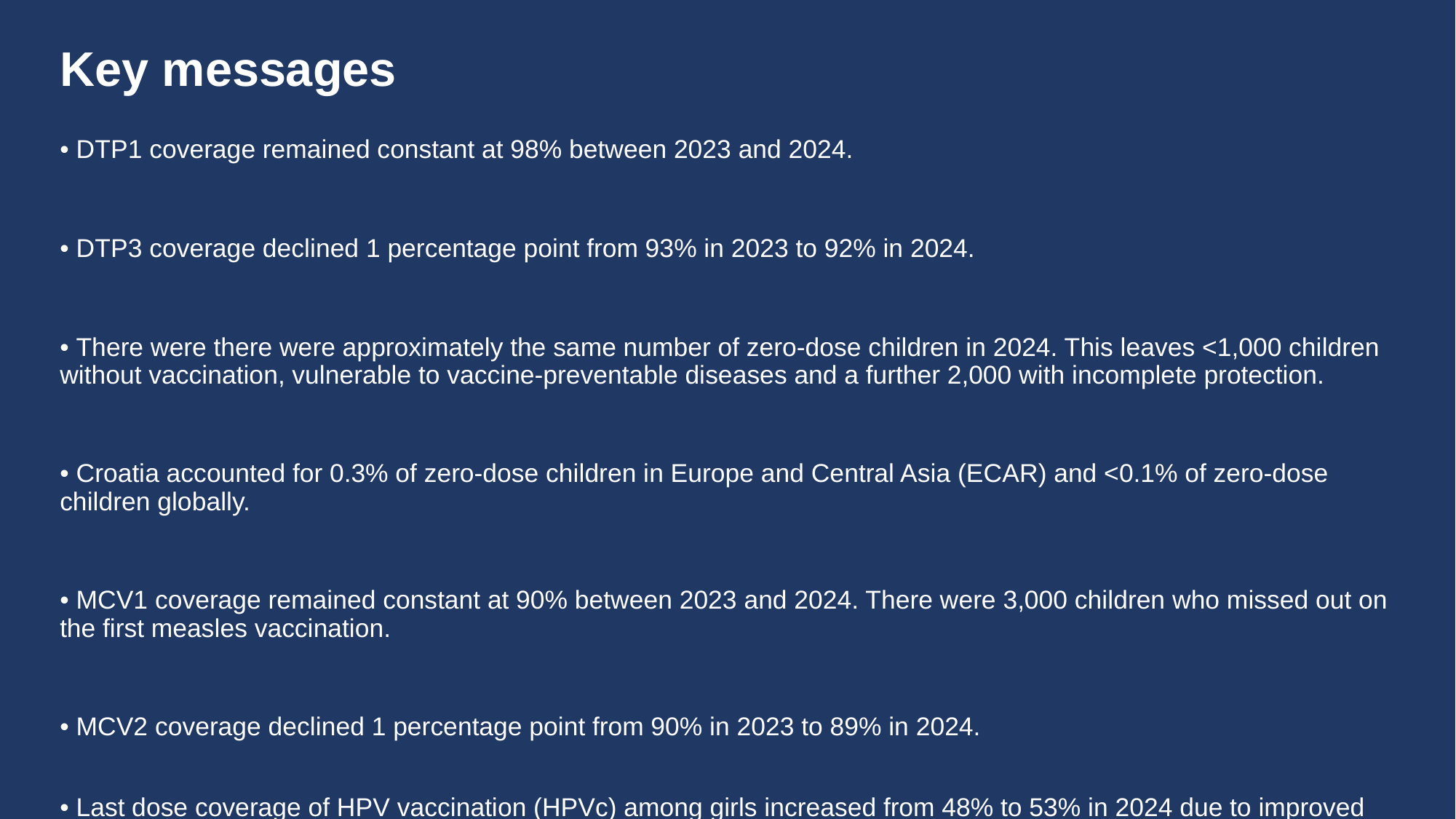

# Key messages
• DTP1 coverage remained constant at 98% between 2023 and 2024.

• DTP3 coverage declined 1 percentage point from 93% in 2023 to 92% in 2024.

• There were there were approximately the same number of zero-dose children in 2024. This leaves <1,000 children without vaccination, vulnerable to vaccine-preventable diseases and a further 2,000 with incomplete protection.

• Croatia accounted for 0.3% of zero-dose children in Europe and Central Asia (ECAR) and <0.1% of zero-dose children globally.

• MCV1 coverage remained constant at 90% between 2023 and 2024. There were 3,000 children who missed out on the first measles vaccination.

• MCV2 coverage declined 1 percentage point from 90% in 2023 to 89% in 2024.

• Last dose coverage of HPV vaccination (HPVc) among girls increased from 48% to 53% in 2024 due to improved programme performance.